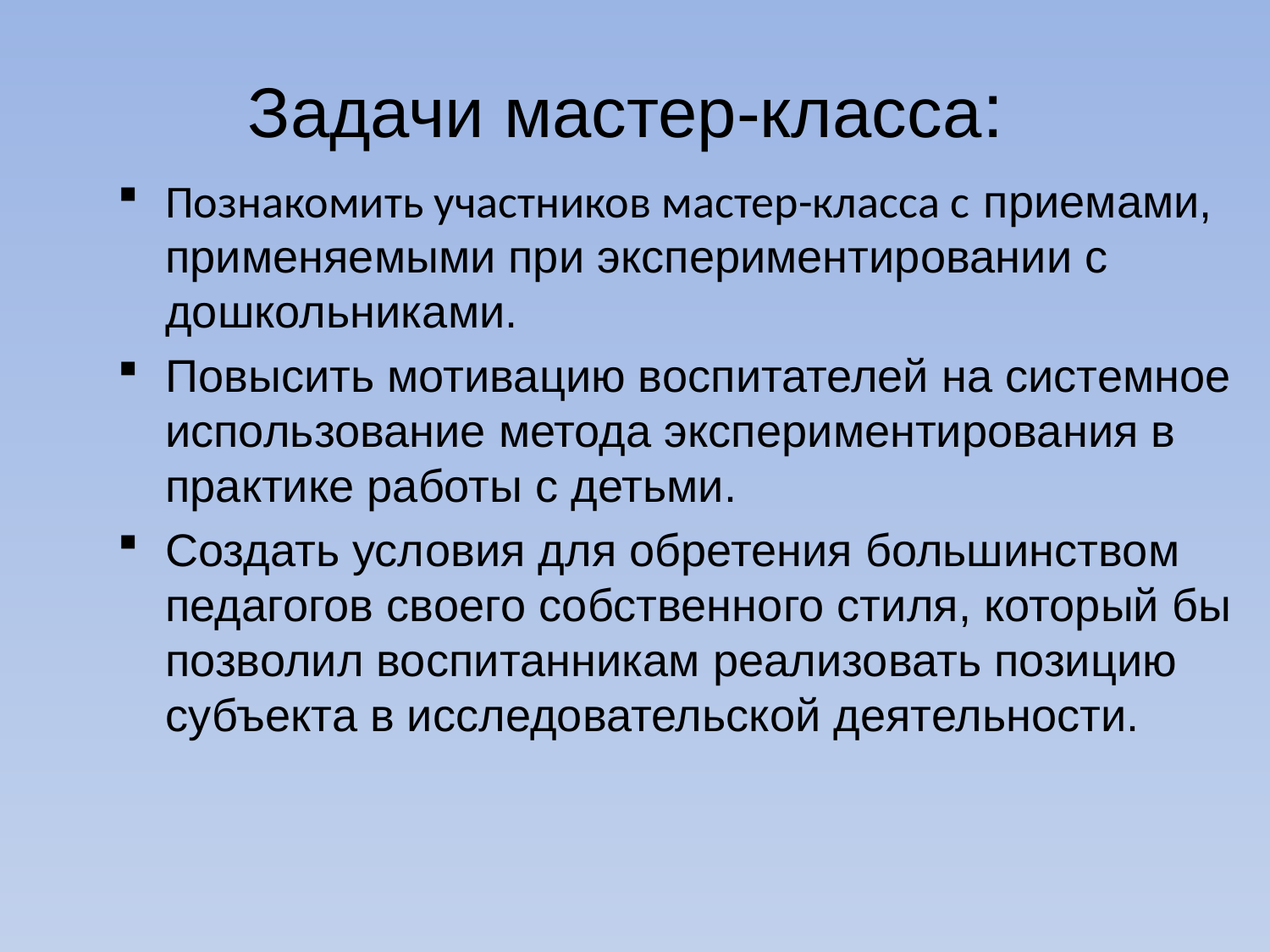

# Задачи мастер-класса:
Познакомить участников мастер-класса с приемами, применяемыми при экспериментировании с дошкольниками.
Повысить мотивацию воспитателей на системное использование метода экспериментирования в практике работы с детьми.
Создать условия для обретения большинством педагогов своего собственного стиля, который бы позволил воспитанникам реализовать позицию субъекта в исследовательской деятельности.